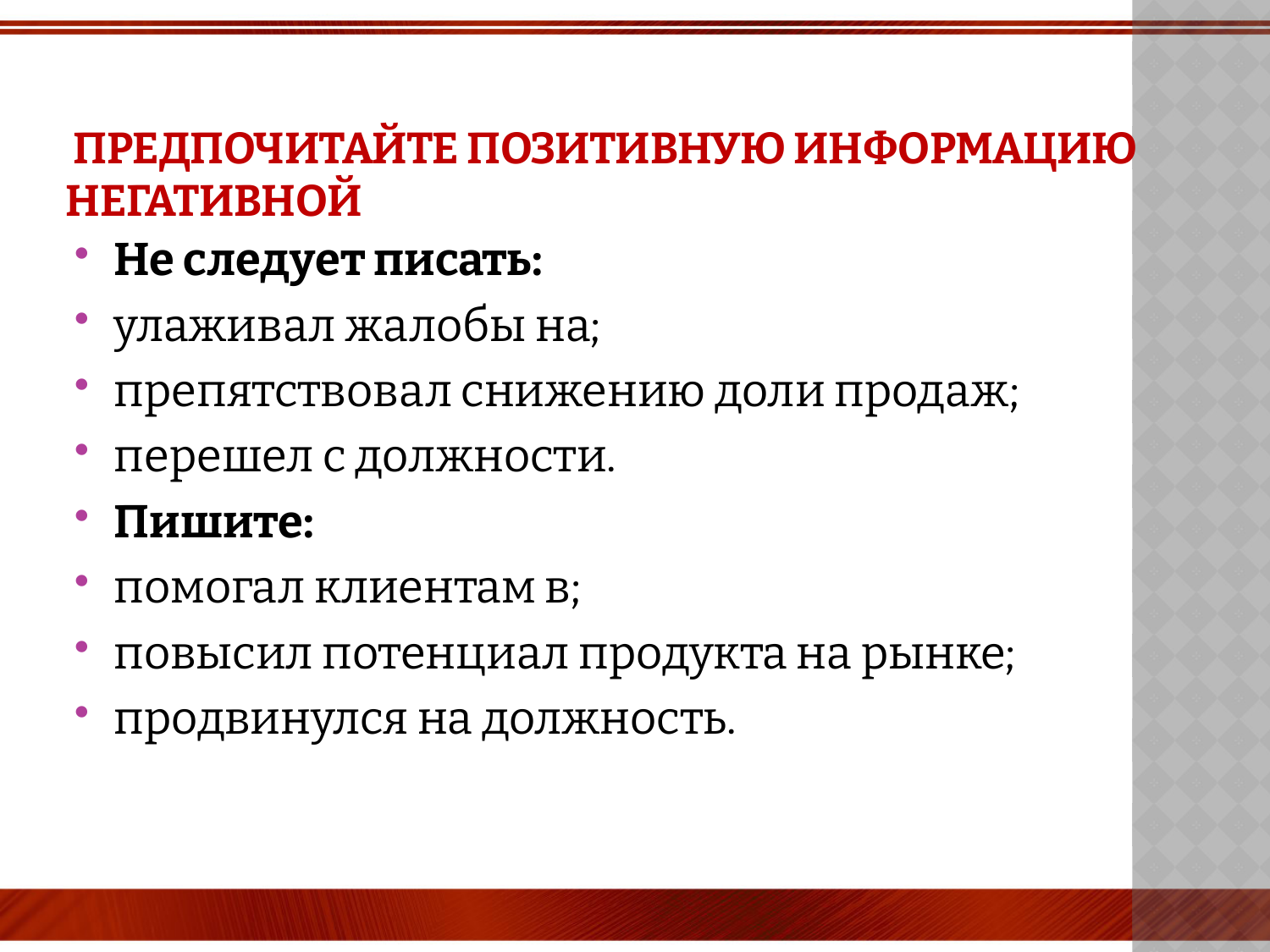

# Предпочитайте позитивную информацию негативной
Не следует писать:
улаживал жалобы на;
препятствовал снижению доли продаж;
перешел с должности.
Пишите:
помогал клиентам в;
повысил потенциал продукта на рынке;
продвинулся на должность.